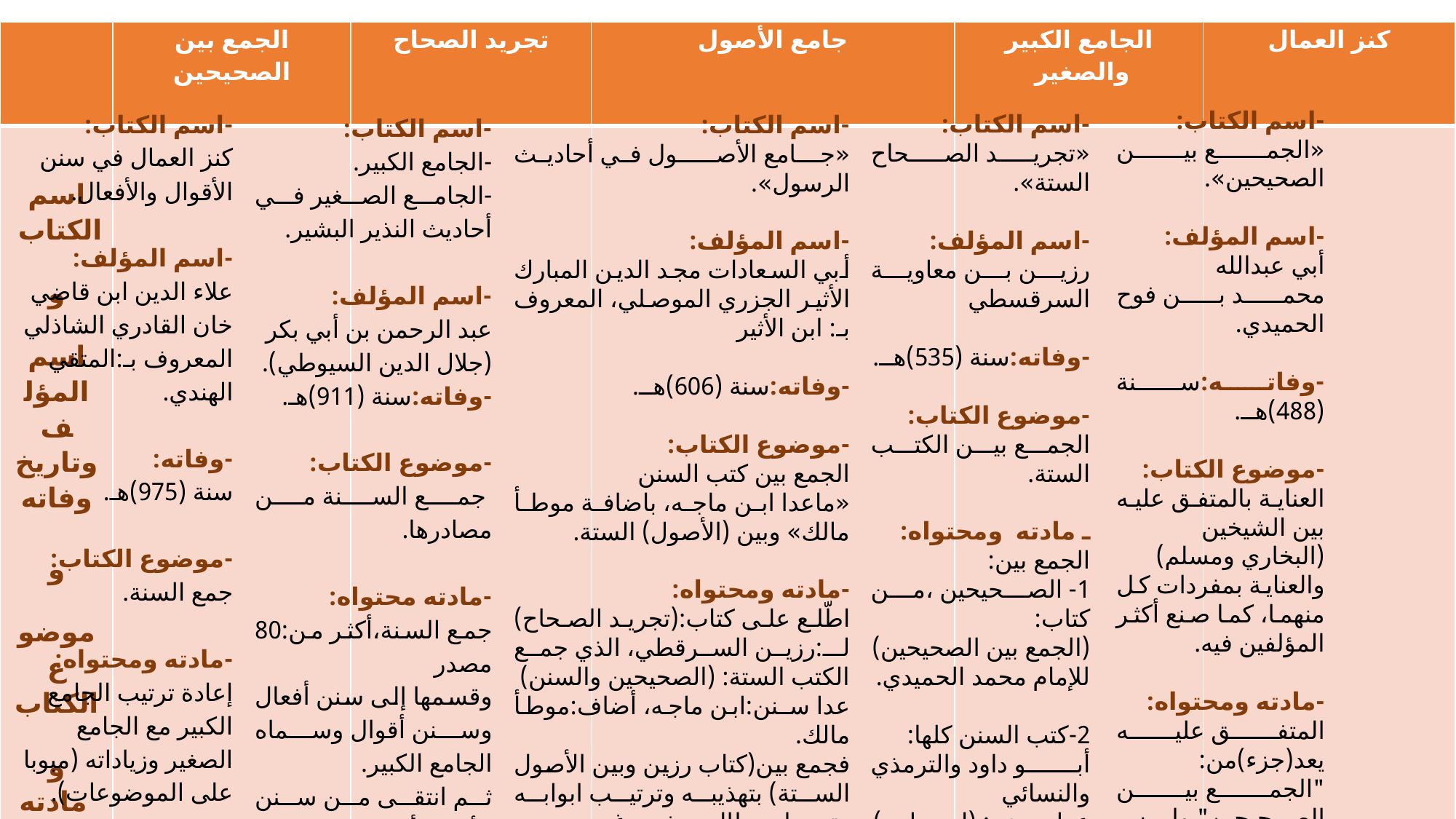

|  | الجمع بين الصحيحين | تجريد الصحاح | جامع الأصول | الجامع الكبير والصغير | كنز العمال |
| --- | --- | --- | --- | --- | --- |
| اسم الكتاب و اسم المؤلف وتاريخ وفاته و موضوع الكتاب و مادته ومحتواه |  |  |  |  |  |
-اسم الكتاب:
كنز العمال في سنن الأقوال والأفعال.

-اسم المؤلف:
علاء الدين ابن قاضي خان القادري الشاذلي
المعروف ب‍‍ـ:المتقي الهندي.

-وفاته:
سنة (975)هـ.

-موضوع الكتاب:
جمع السنة.

-مادته ومحتواه:
إعادة ترتيب الجامع الكبير مع الجامع الصغير وزياداته (مبوبا على الموضوعات).
-اسم الكتاب:
«الجمع بين الصحيحين».

-اسم المؤلف:
أبي عبدالله
محمد بن فوح الحميدي.

-وفاته:سنة (488)هــ.

-موضوع الكتاب:
العناية بالمتفق عليه بين الشيخين
(البخاري ومسلم)
والعناية بمفردات كل منهما، كما صنع أكثر المؤلفين فيه.

-مادته ومحتواه:
المتفق عليه يعد(جزء)من:
"الجمع بين الصحيحين" وليس مساويا له.

-اسم الكتاب:
-الجامع الكبير.
-الجامع الصغير في أحاديث النذير البشير.

-اسم المؤلف:
عبد الرحمن بن أبي بكر
(جلال الدين السيوطي).
-وفاته:سنة (911)هـ.

-موضوع الكتاب:
 جمع السنة من مصادرها.

-مادته محتواه:
جمع السنة،أكثر من:80 مصدر
وقسمها إلى سنن أفعال وسنن أقوال وسماه الجامع الكبير.
ثم انتقى من سنن الأقوال أصحها وزاد عليها وسماه الجامع الصغير وزياداته.

-اسم الكتاب:
«تجريد الصحاح الستة».

-اسم المؤلف:
رزين بن معاوية السرقسطي

-وفاته:سنة (535)هــ.

-موضوع الكتاب:
الجمع بين الكتب الستة.

ـ مادته  ومحتواه:
الجمع بين:
1- الصحيحين ،من كتاب:
(الجمع بين الصحيحين)
للإمام محمد الحميدي.

2-كتب السنن كلها:
أبو داود والترمذي والنسائي
عدا ســنن: (ابن ماجه)
أضاف : (موطأ مالك).

-اسم الكتاب:
«جــامع الأصــــول في أحاديث الرسول».

-اسم المؤلف:
أبي السعادات مجد الدين المبارك الأثير الجزري الموصلي، المعروف بـ: ابن الأثير

-وفاته:سنة (606)هــ.

-موضوع الكتاب:
الجمع بين كتب السنن
«ماعدا ابن ماجه، باضافة موطأ مالك» وبين (الأصول) الستة.

-مادته ومحتواه:
اطّلع على كتاب:(تجريد الصحاح) لـ:رزين السرقطي، الذي جمع الكتب الستة: (الصحيحين والسنن)
عدا سـنن:ابن ماجه، أضاف:موطأ مالك.
فجمع بين(كتاب رزين وبين الأصول الستة) بتهذيبه وترتيب ابوابه وتسهيل مطالبه وشرح غريبه.
#